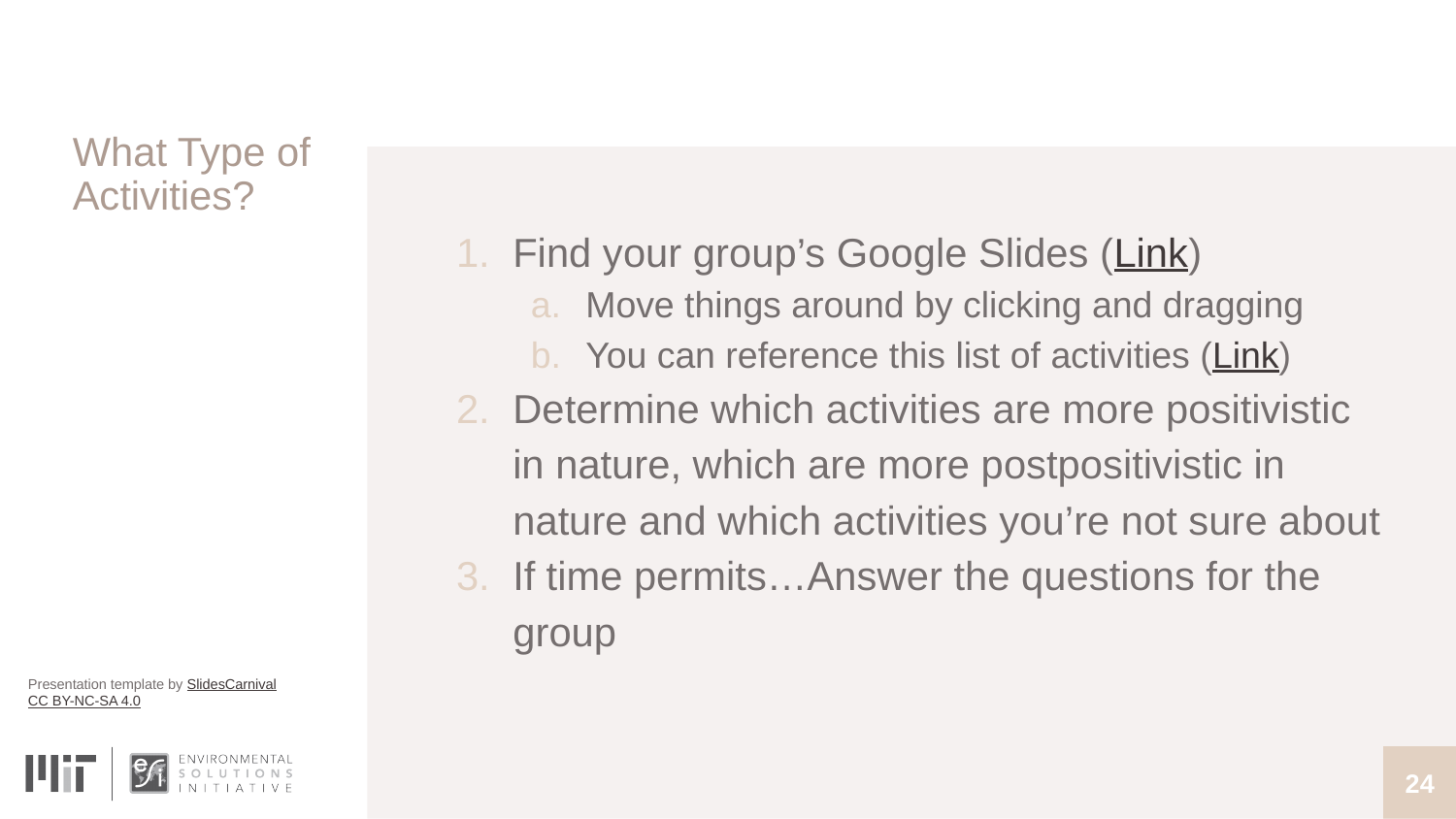

# What Type of Activities?
Find your group’s Google Slides (Link)
Move things around by clicking and dragging
You can reference this list of activities (Link)
Determine which activities are more positivistic in nature, which are more postpositivistic in nature and which activities you’re not sure about
If time permits…Answer the questions for the group
24